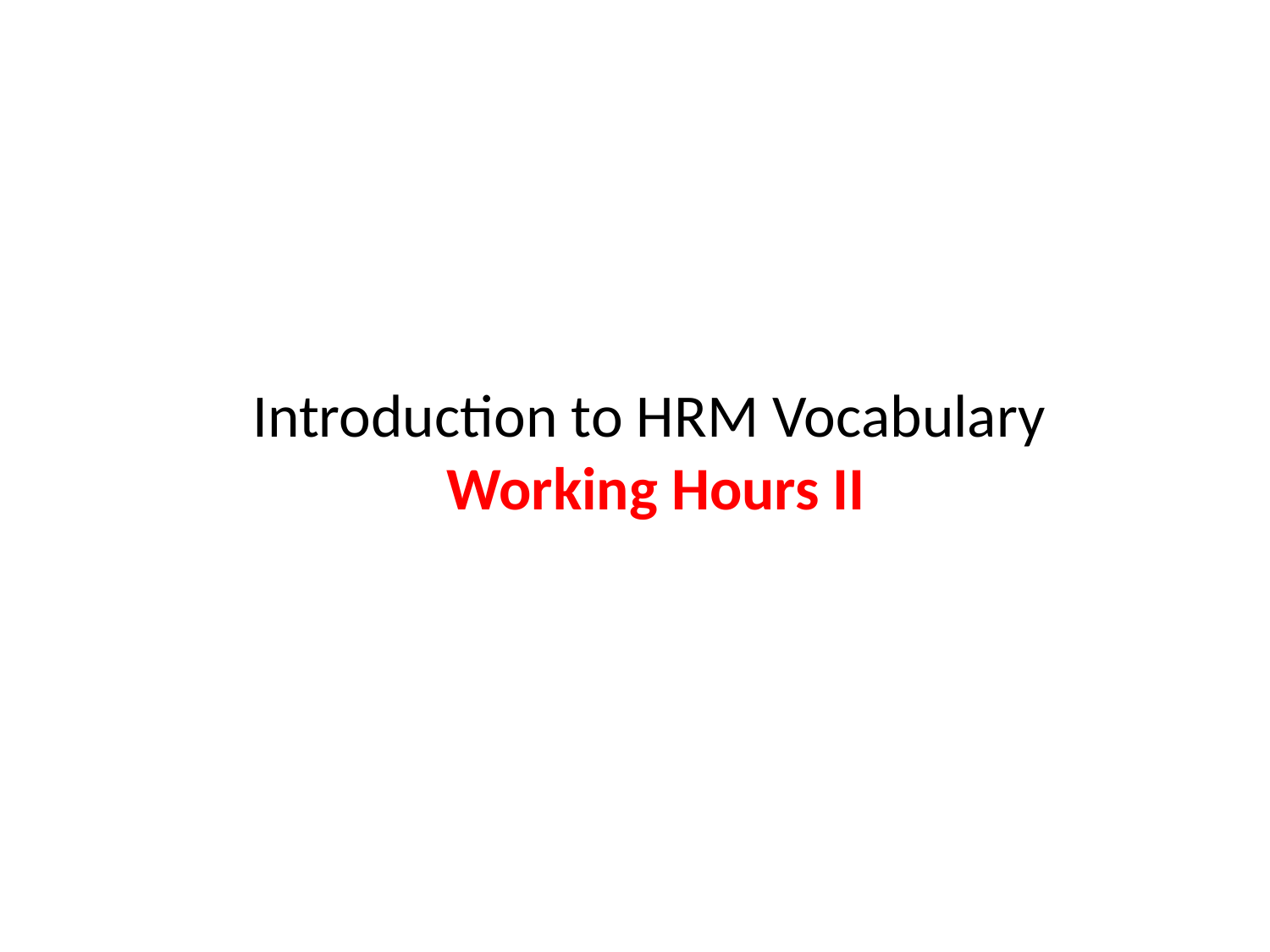

# Introduction to HRM Vocabulary Working Hours II